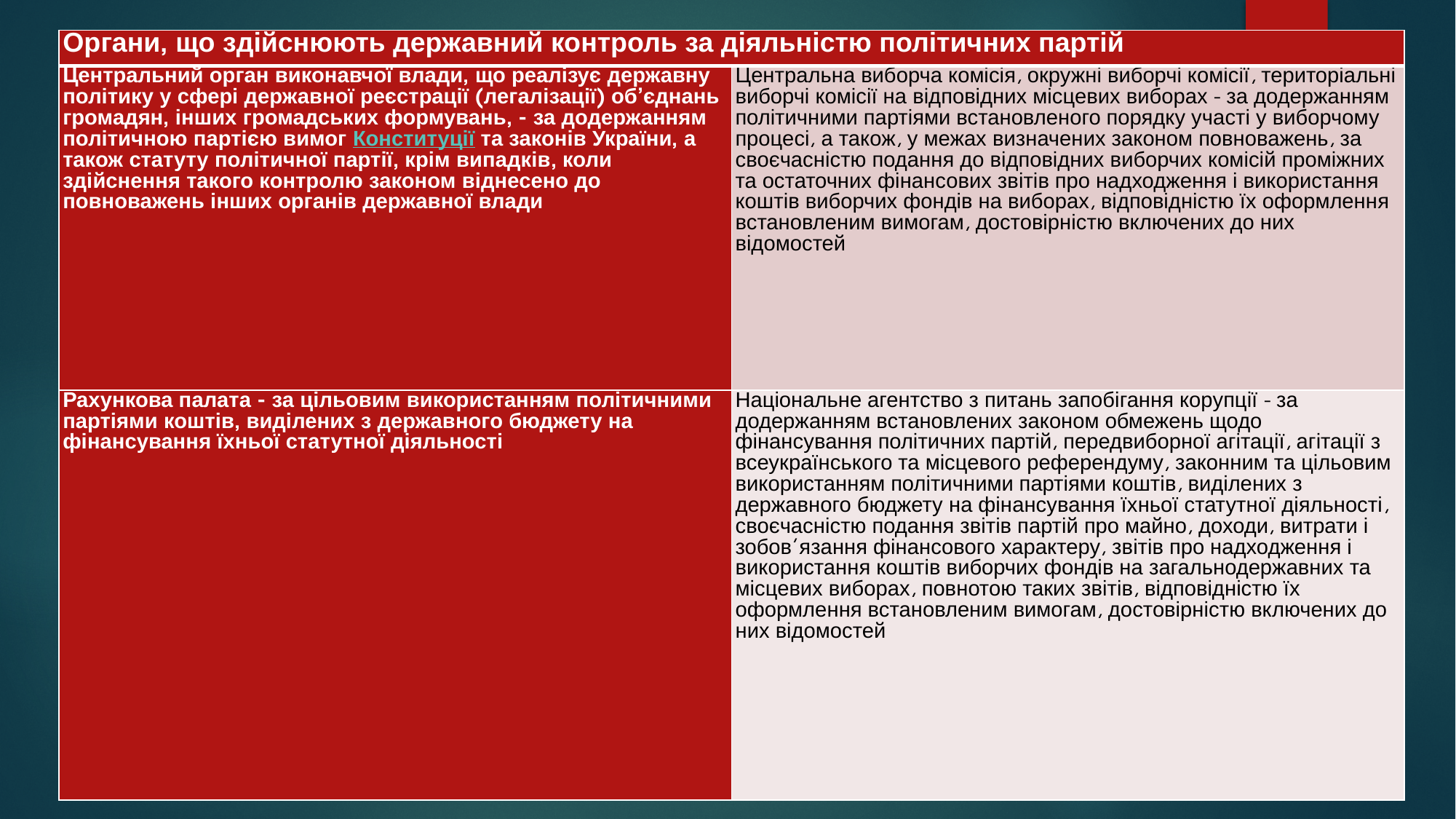

| Органи, що здійснюють державний контроль за діяльністю політичних партій |  |
| --- | --- |
| Центральний орган виконавчої влади, що реалізує державну політику у сфері державної реєстрації (легалізації) об’єднань громадян, інших громадських формувань, - за додержанням політичною партією вимог Конституції та законів України, а також статуту політичної партії, крім випадків, коли здійснення такого контролю законом віднесено до повноважень інших органів державної влади | Центральна виборча комісія, окружні виборчі комісії, територіальні виборчі комісії на відповідних місцевих виборах - за додержанням політичними партіями встановленого порядку участі у виборчому процесі, а також, у межах визначених законом повноважень, за своєчасністю подання до відповідних виборчих комісій проміжних та остаточних фінансових звітів про надходження і використання коштів виборчих фондів на виборах, відповідністю їх оформлення встановленим вимогам, достовірністю включених до них відомостей |
| Рахункова палата - за цільовим використанням політичними партіями коштів, виділених з державного бюджету на фінансування їхньої статутної діяльності | Національне агентство з питань запобігання корупції - за додержанням встановлених законом обмежень щодо фінансування політичних партій, передвиборної агітації, агітації з всеукраїнського та місцевого референдуму, законним та цільовим використанням політичними партіями коштів, виділених з державного бюджету на фінансування їхньої статутної діяльності, своєчасністю подання звітів партій про майно, доходи, витрати і зобов’язання фінансового характеру, звітів про надходження і використання коштів виборчих фондів на загальнодержавних та місцевих виборах, повнотою таких звітів, відповідністю їх оформлення встановленим вимогам, достовірністю включених до них відомостей |